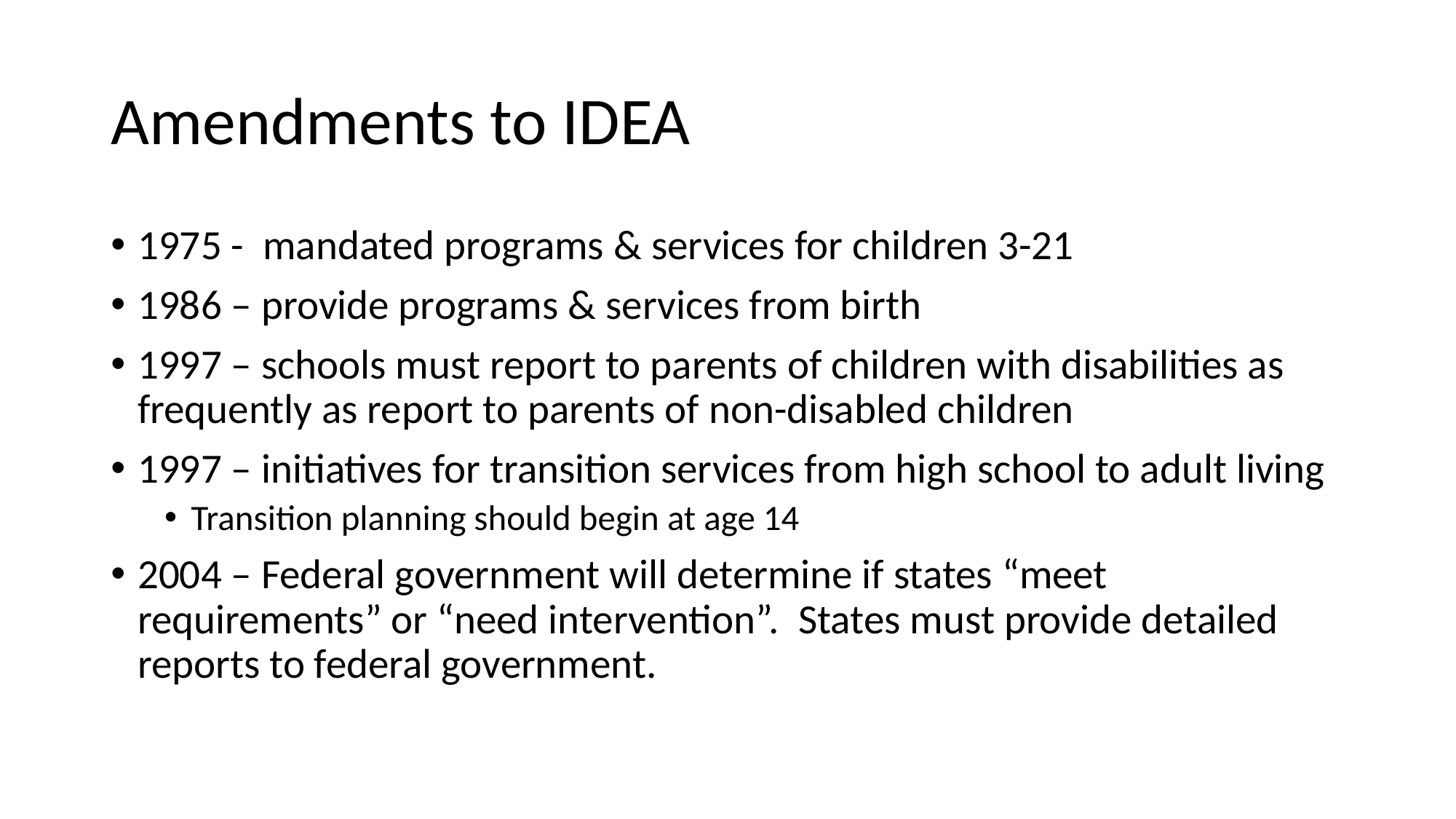

# Amendments to IDEA
1975 -  mandated programs & services for children 3-21
1986 – provide programs & services from birth
1997 – schools must report to parents of children with disabilities as frequently as report to parents of non-disabled children
1997 – initiatives for transition services from high school to adult living
Transition planning should begin at age 14
2004 – Federal government will determine if states “meet requirements” or “need intervention”.  States must provide detailed reports to federal government.